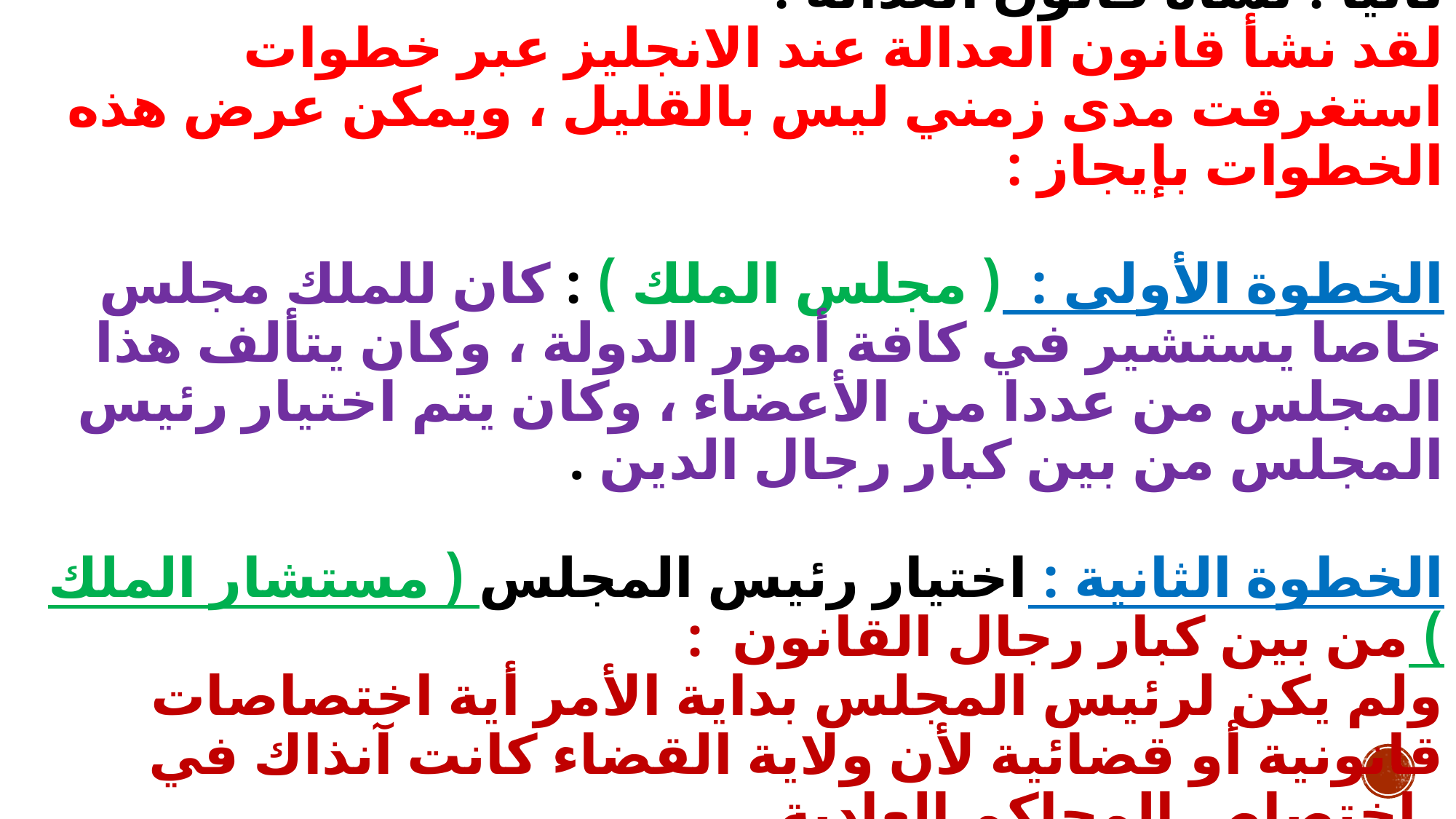

# ثانيا : نشأة قانون العدالة : لقد نشأ قانون العدالة عند الانجليز عبر خطوات استغرقت مدى زمني ليس بالقليل ، ويمكن عرض هذه الخطوات بإيجاز : الخطوة الأولى :  ( مجلس الملك ) : كان للملك مجلس خاصا يستشير في كافة أمور الدولة ، وكان يتألف هذا المجلس من عددا من الأعضاء ، وكان يتم اختيار رئيس المجلس من بين كبار رجال الدين . الخطوة الثانية : اختيار رئيس المجلس ( مستشار الملك ) من بين كبار رجال القانون  : ولم يكن لرئيس المجلس بداية الأمر أية اختصاصات قانونية أو قضائية لأن ولاية القضاء كانت آنذاك في اختصاص المحاكم العادية .